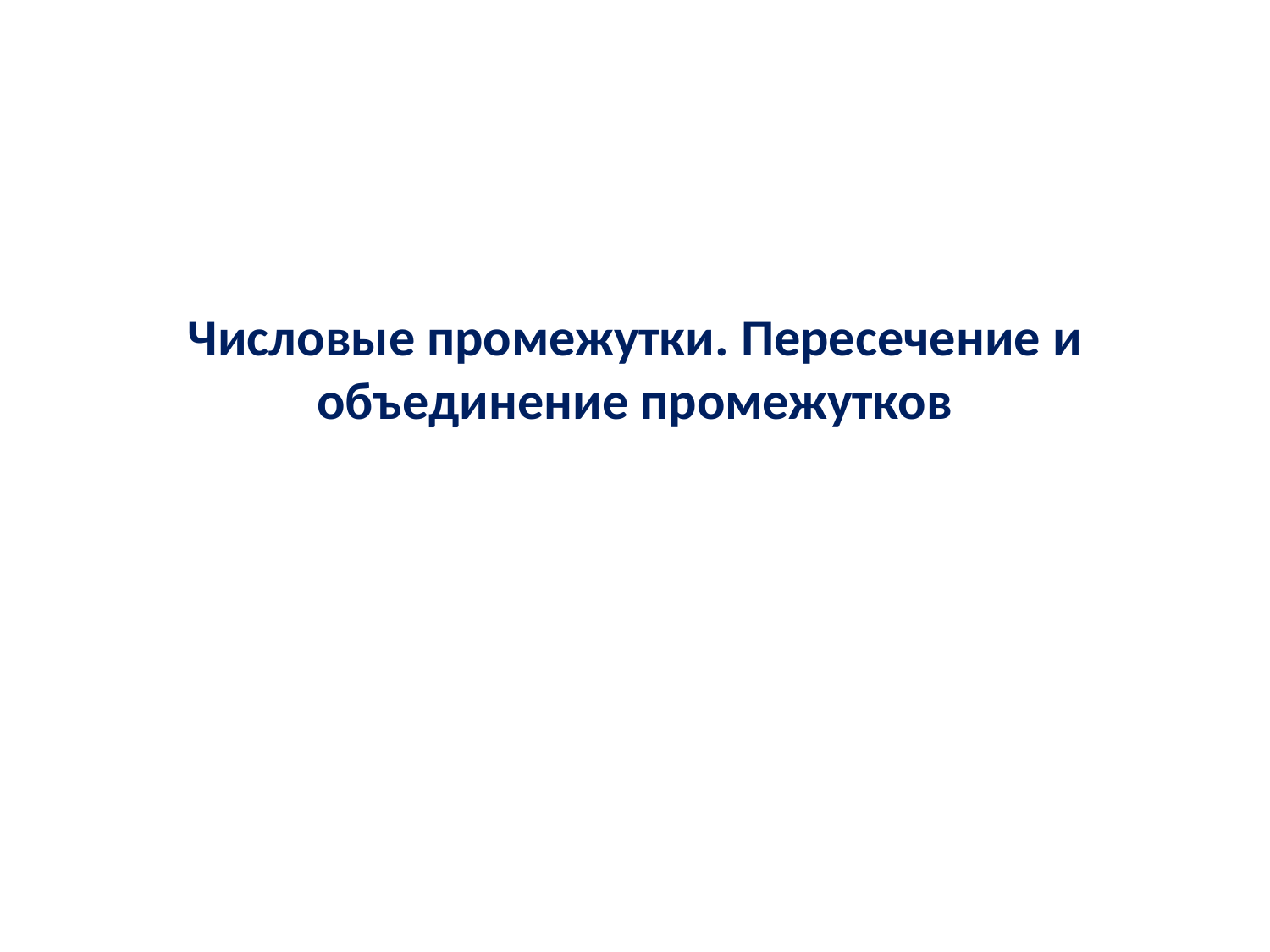

# Числовые промежутки. Пересечение и объединение промежутков